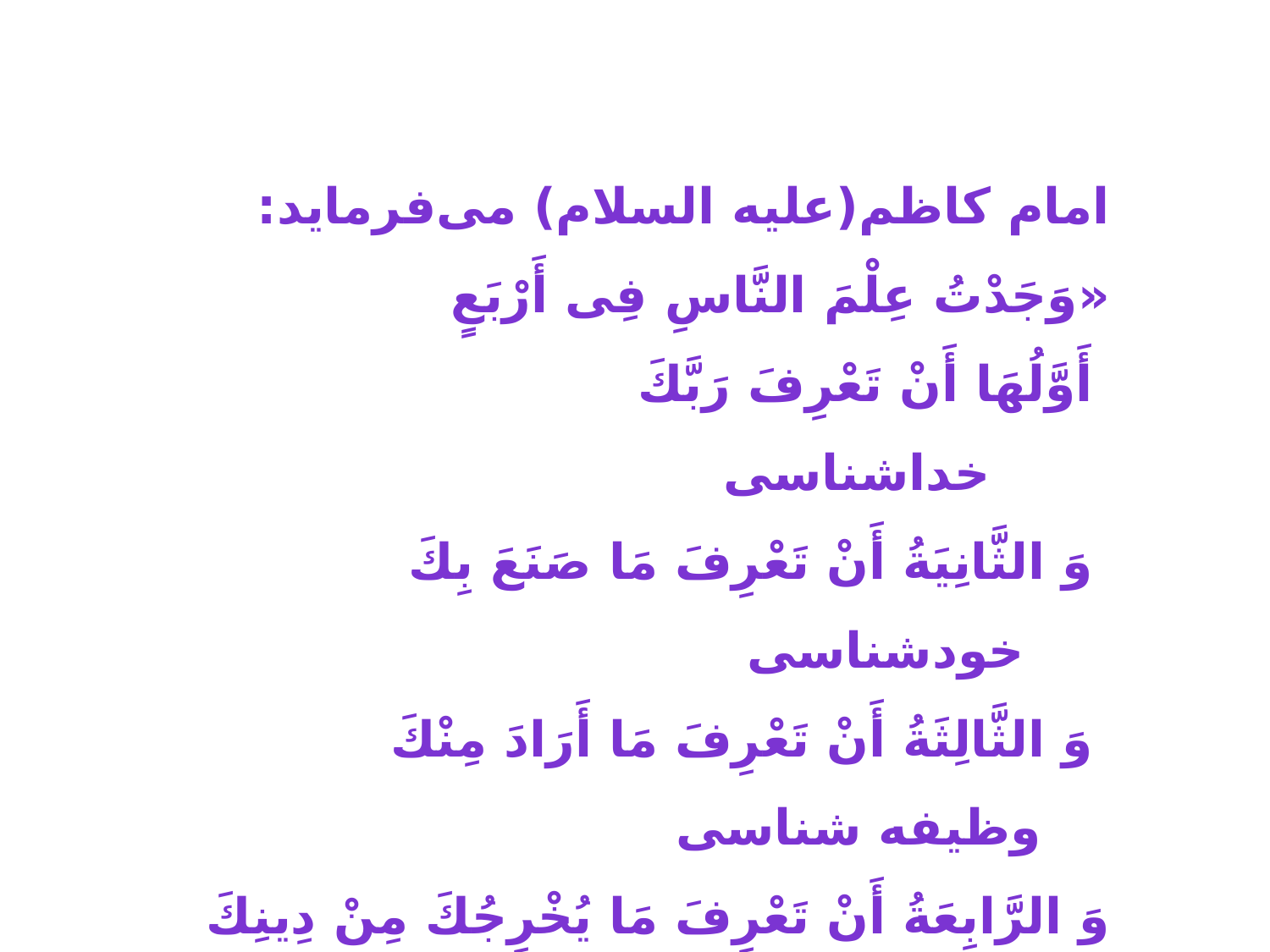

امام كاظم(علیه السلام) می‌فرماید:
«وَجَدْتُ عِلْمَ النَّاسِ فِی أَرْبَعٍ
 أَوَّلُهَا أَنْ تَعْرِفَ رَبَّكَ                                        خداشناسی
 وَ الثَّانِیَةُ أَنْ تَعْرِفَ مَا صَنَعَ بِكَ                        خودشناسی
 وَ الثَّالِثَةُ أَنْ تَعْرِفَ مَا أَرَادَ مِنْكَ                      وظیفه شناسی
وَ الرَّابِعَةُ أَنْ تَعْرِفَ مَا یُخْرِجُكَ مِنْ دِینِكَ        آسیب شناسی